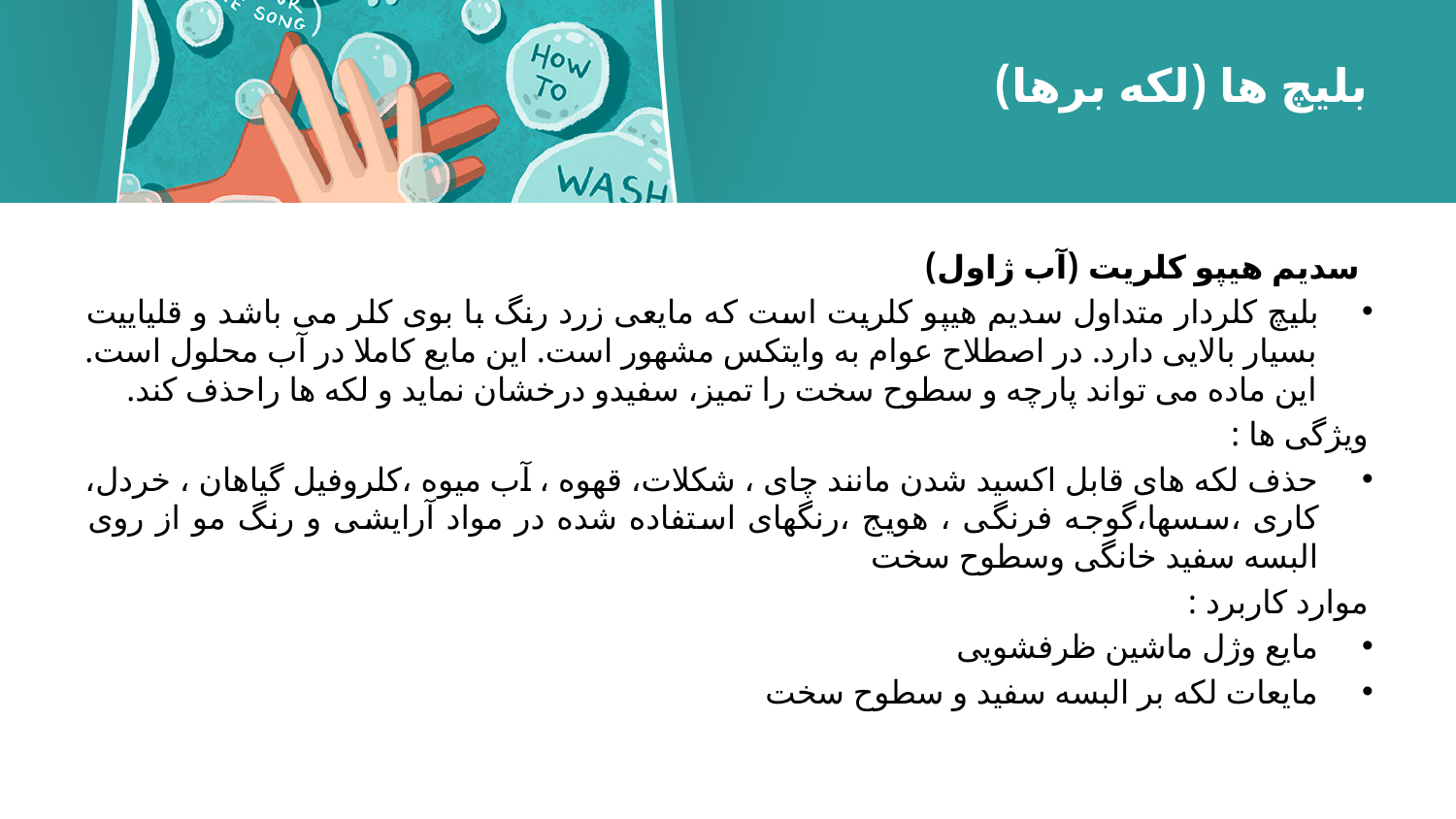

# بلیچ ها (لکه برها)
 سدیم هیپو کلریت (آب ژاول)
بلیچ کلردار متداول سدیم هیپو کلریت است که مایعی زرد رنگ با بوی کلر می باشد و قلیاییت بسیار بالایی دارد. در اصطلاح عوام به وایتکس مشهور است. این مایع کاملا در آب محلول است. این ماده می تواند پارچه و سطوح سخت را تمیز، سفیدو درخشان نماید و لكه ها راحذف كند.
ویژگی ها :
حذف لكه های قابل اکسید شدن مانند چای ، شكلات، قهوه ، آب میوه ،كلروفیل گیاهان ، خردل، كاری ،سسها،گوجه فرنگی ، هویج ،رنگهای استفاده شده در مواد آرایشی و رنگ مو از روی البسه سفید خانگی وسطوح سخت
موارد كاربرد :
مایع وژل ماشین ظرفشویی
مایعات لکه بر البسه سفید و سطوح سخت